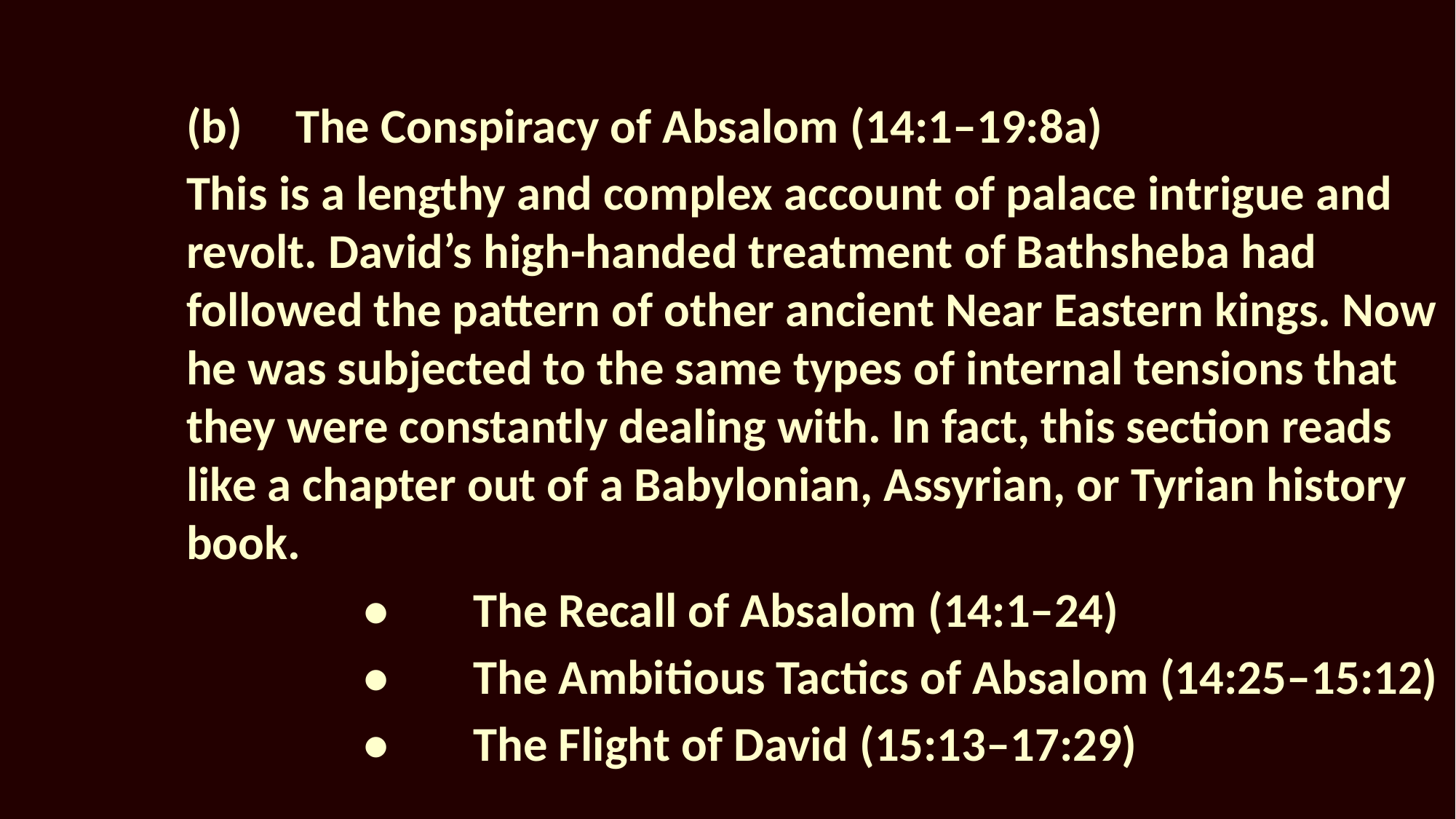

(b)	The Conspiracy of Absalom (14:1–19:8a)
This is a lengthy and complex account of palace intrigue and revolt. David’s high-handed treatment of Bathsheba had followed the pattern of other ancient Near Eastern kings. Now he was subjected to the same types of internal tensions that they were constantly dealing with. In fact, this section reads like a chapter out of a Babylonian, Assyrian, or Tyrian history book.
			•	The Recall of Absalom (14:1–24)
			•	The Ambitious Tactics of Absalom (14:25–15:12)
			•	The Flight of David (15:13–17:29)